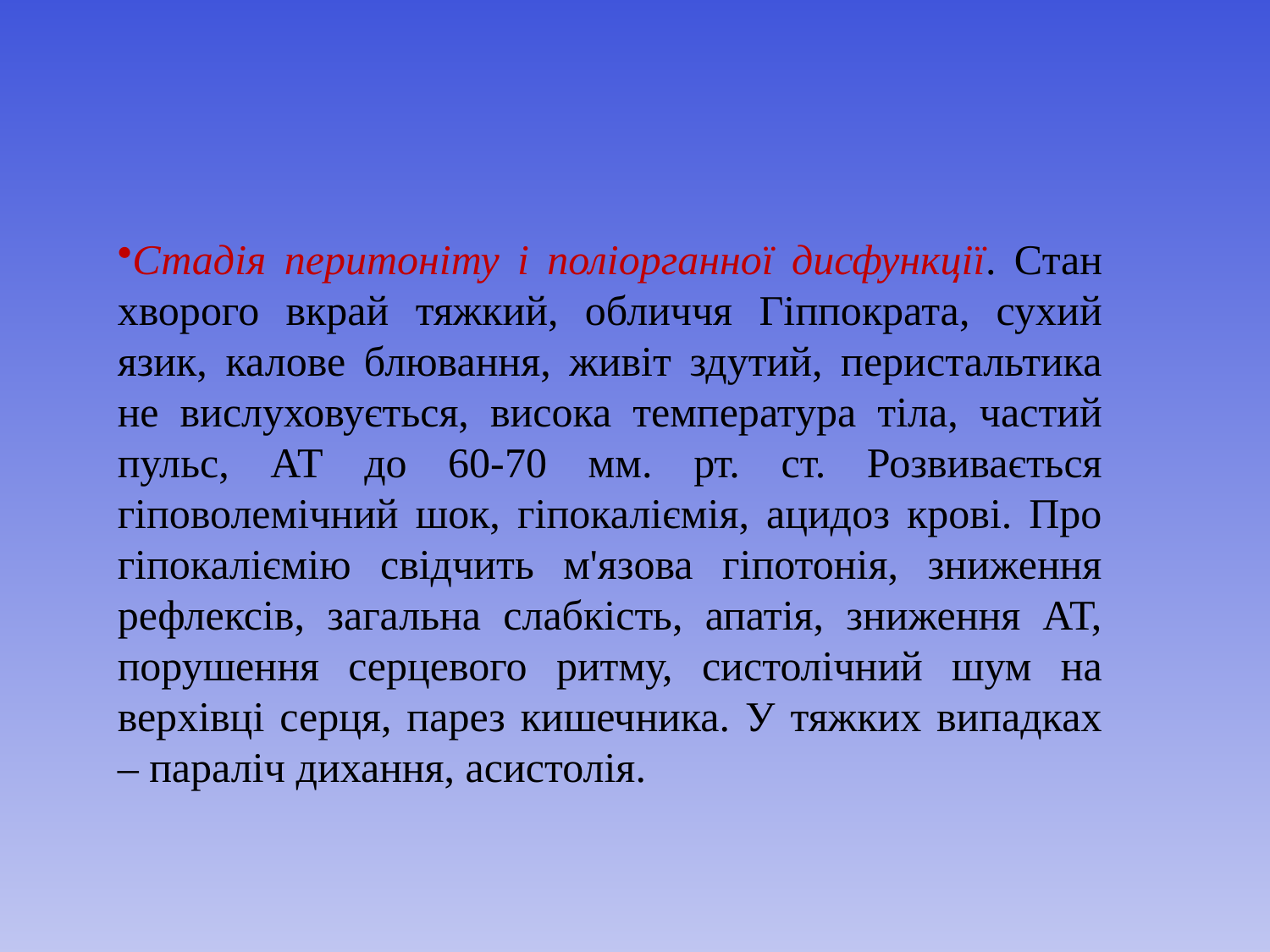

Стадія перитоніту і поліорганної дисфункції. Стан хворого вкрай тяжкий, обличчя Гіппократа, сухий язик, калове блювання, живіт здутий, перистальтика не вислуховується, висока температура тіла, частий пульс, АТ до 60-70 мм. рт. ст. Розвивається гіповолемічний шок, гіпокаліємія, ацидоз крові. Про гіпокаліємію свідчить м'язова гіпотонія, зниження рефлексів, загальна слабкість, апатія, зниження АТ, порушення серцевого ритму, систолічний шум на верхівці серця, парез кишечника. У тяжких випадках – параліч дихання, асистолія.